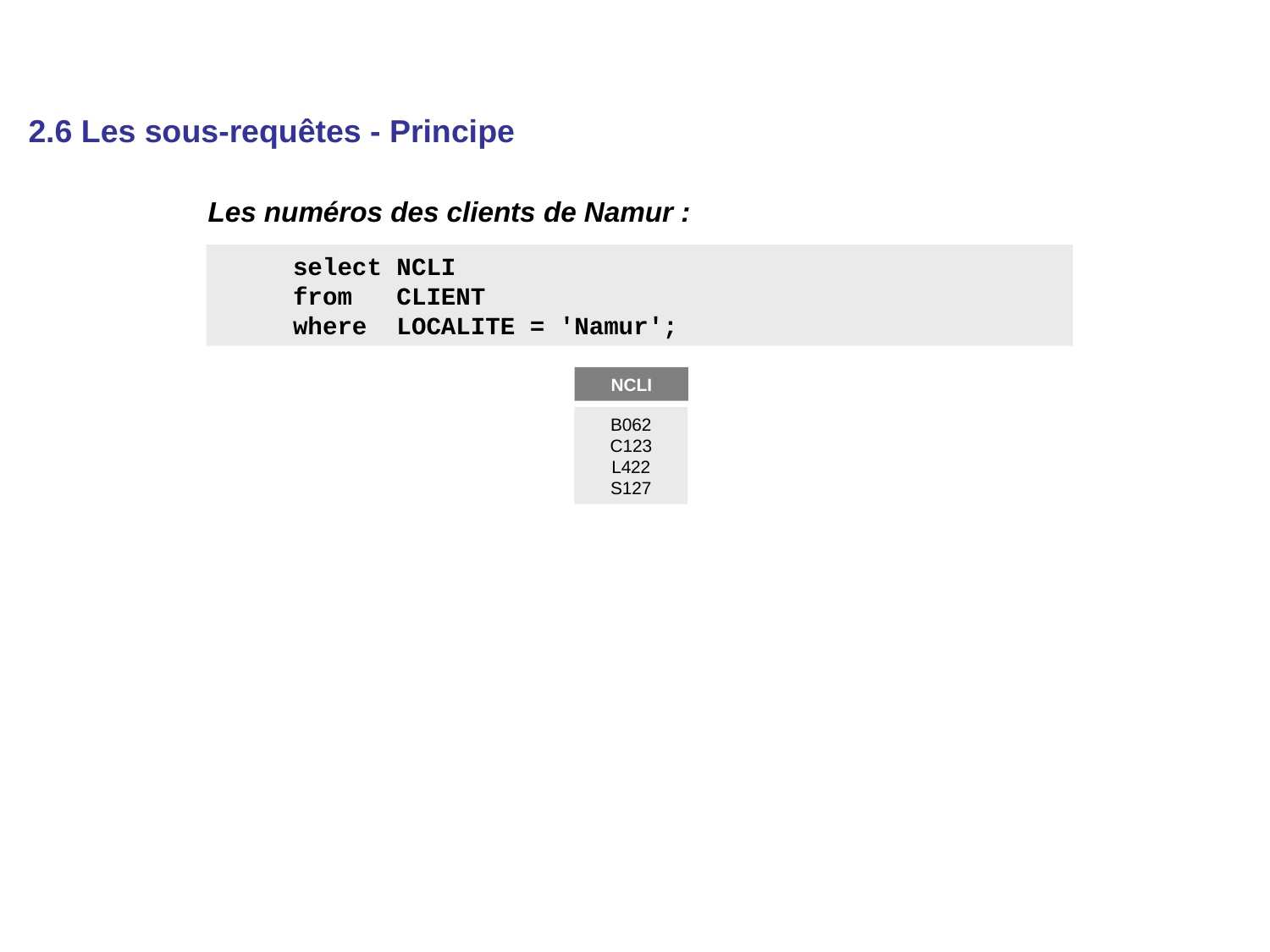

2.6 Les sous-requêtes - Principe
Les numéros des clients de Namur :
     select NCLI
     from   CLIENT
     where  LOCALITE = 'Namur';
NCLI
B062
C123
L422
S127